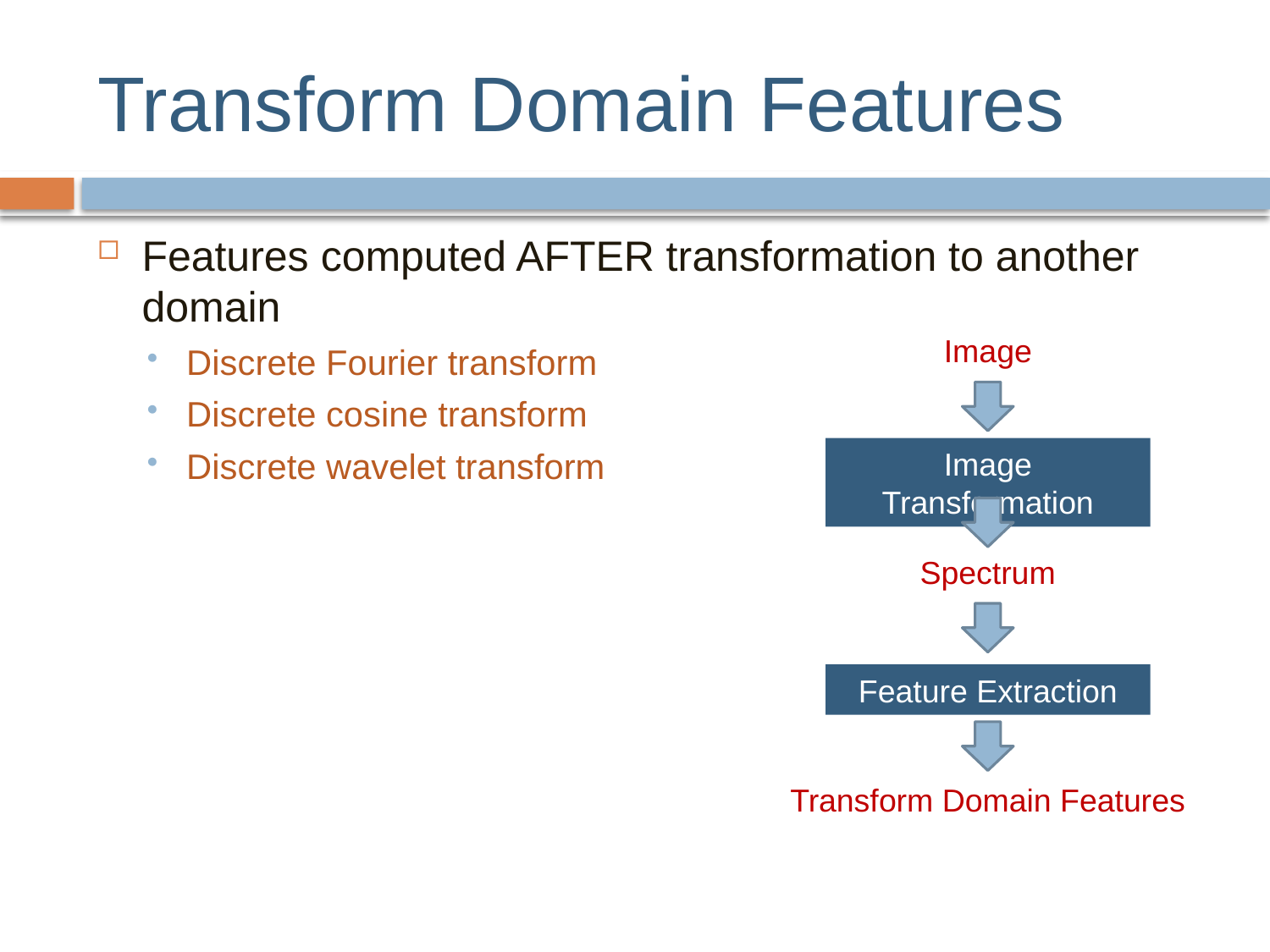

# Transform Domain Features
Features computed AFTER transformation to another domain
Discrete Fourier transform
Discrete cosine transform
Discrete wavelet transform

Image

Image Transformation

Spectrum

Feature Extraction

Transform Domain Features